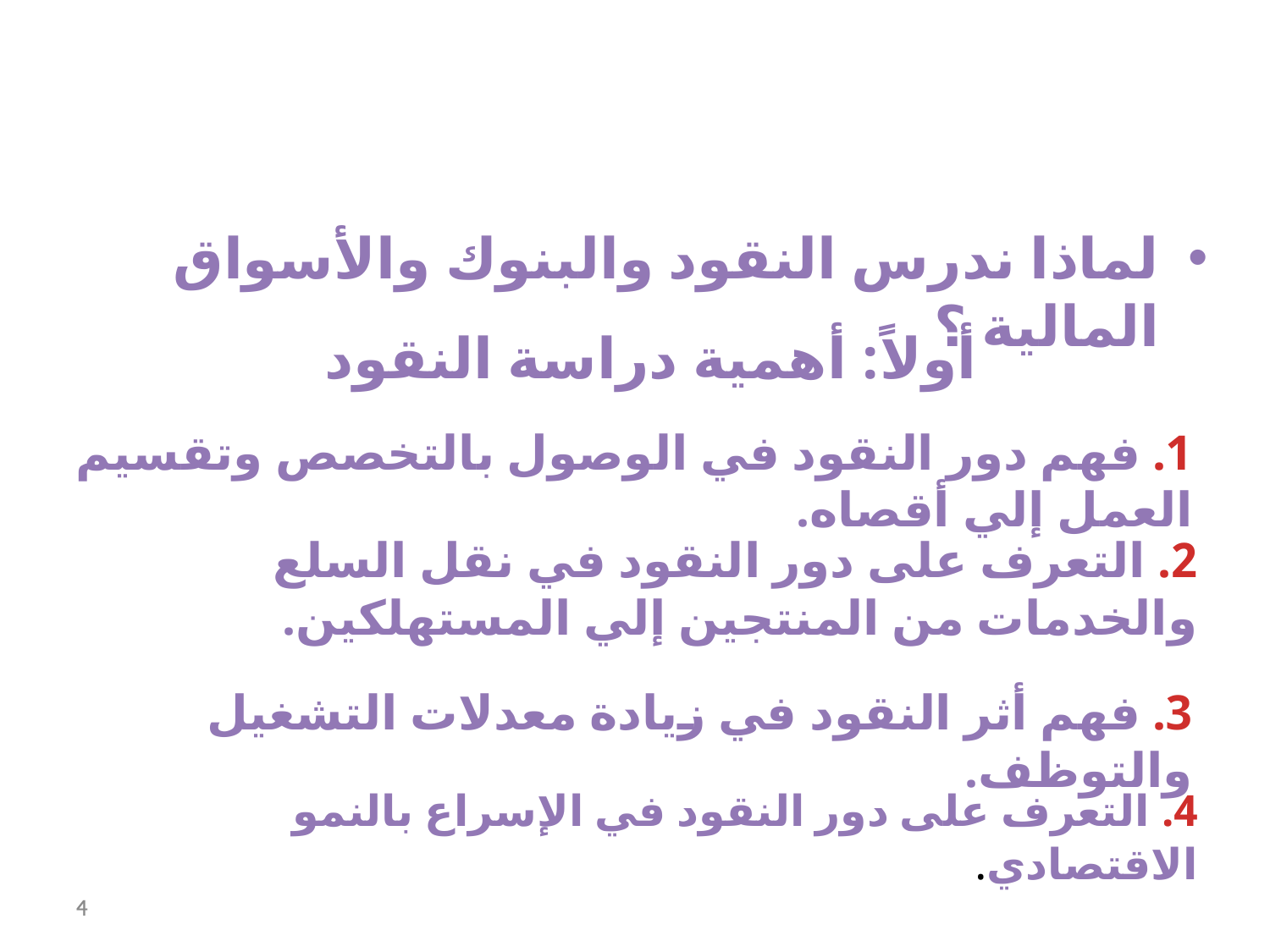

#
لماذا ندرس النقود والبنوك والأسواق المالية ؟
	 أولاً: أهمية دراسة النقود

1.	 فهم دور النقود في الوصول بالتخصص وتقسيم العمل إلي أقصاه.

2.	 التعرف على دور النقود في نقل السلع والخدمات من المنتجين 	إلي المستهلكين.

3.	 فهم أثر النقود في زيادة معدلات التشغيل والتوظف.
4.	 التعرف على دور النقود في الإسراع بالنمو الاقتصادي.
4